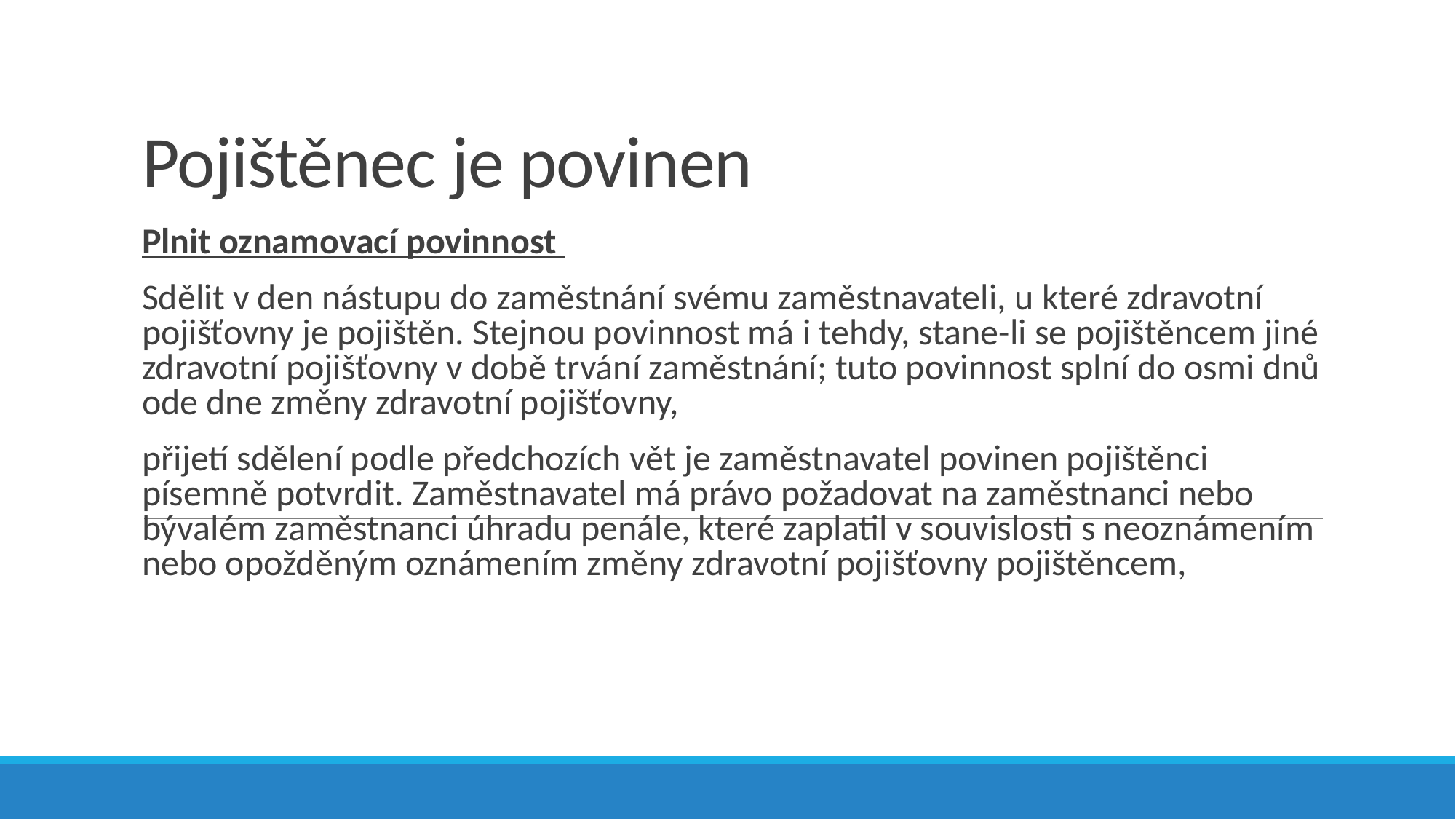

Pojištěnec je povinen
Plnit oznamovací povinnost
Sdělit v den nástupu do zaměstnání svému zaměstnavateli, u které zdravotní pojišťovny je pojištěn. Stejnou povinnost má i tehdy, stane-li se pojištěncem jiné zdravotní pojišťovny v době trvání zaměstnání; tuto povinnost splní do osmi dnů ode dne změny zdravotní pojišťovny,
přijetí sdělení podle předchozích vět je zaměstnavatel povinen pojištěnci písemně potvrdit. Zaměstnavatel má právo požadovat na zaměstnanci nebo bývalém zaměstnanci úhradu penále, které zaplatil v souvislosti s neoznámením nebo opožděným oznámením změny zdravotní pojišťovny pojištěncem,